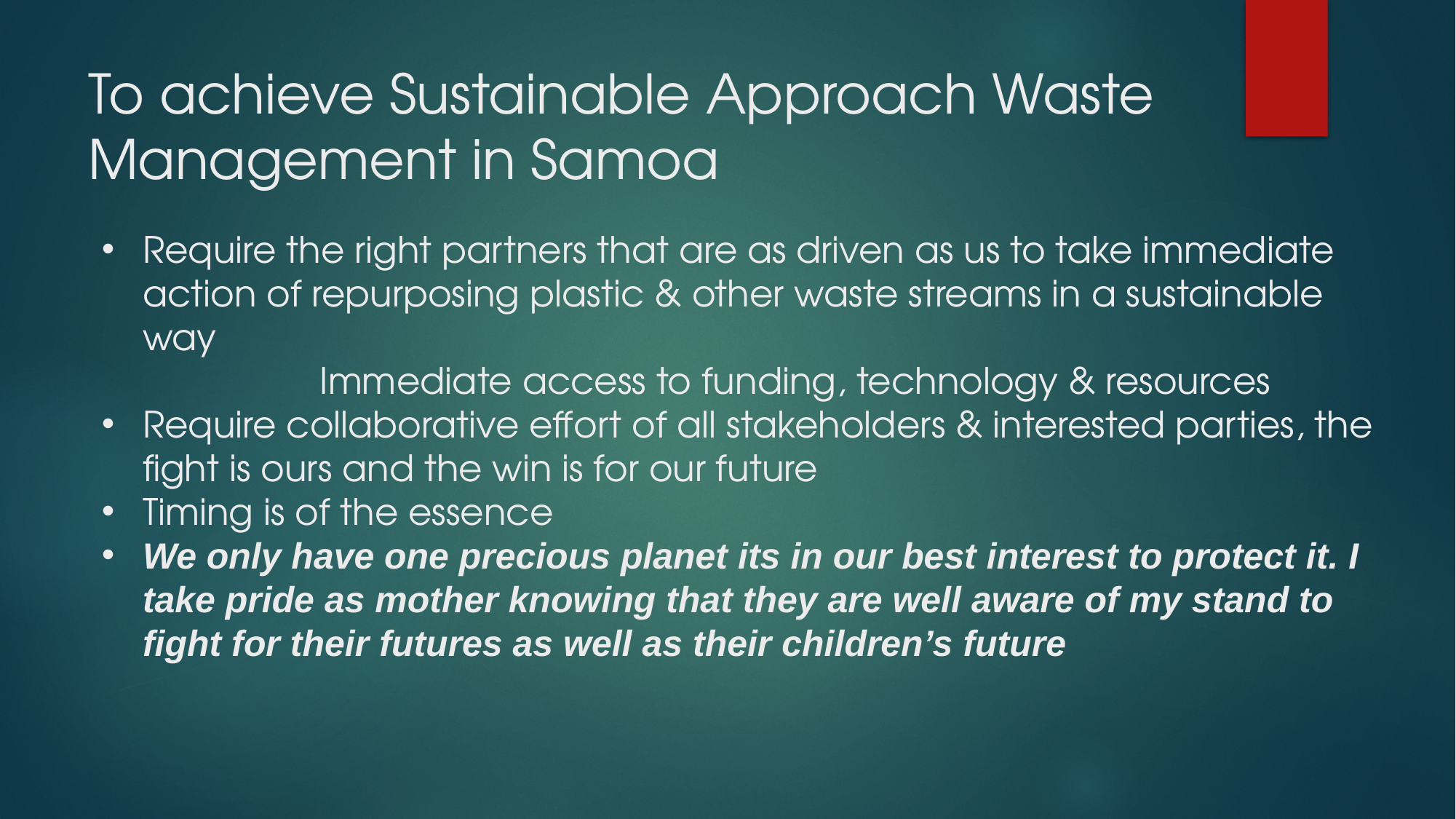

# To achieve Sustainable Approach Waste Management in Samoa
Require the right partners that are as driven as us to take immediate action of repurposing plastic & other waste streams in a sustainable way
		Immediate access to funding, technology & resources
Require collaborative effort of all stakeholders & interested parties, the fight is ours and the win is for our future
Timing is of the essence
We only have one precious planet its in our best interest to protect it. I take pride as mother knowing that they are well aware of my stand to fight for their futures as well as their children’s future